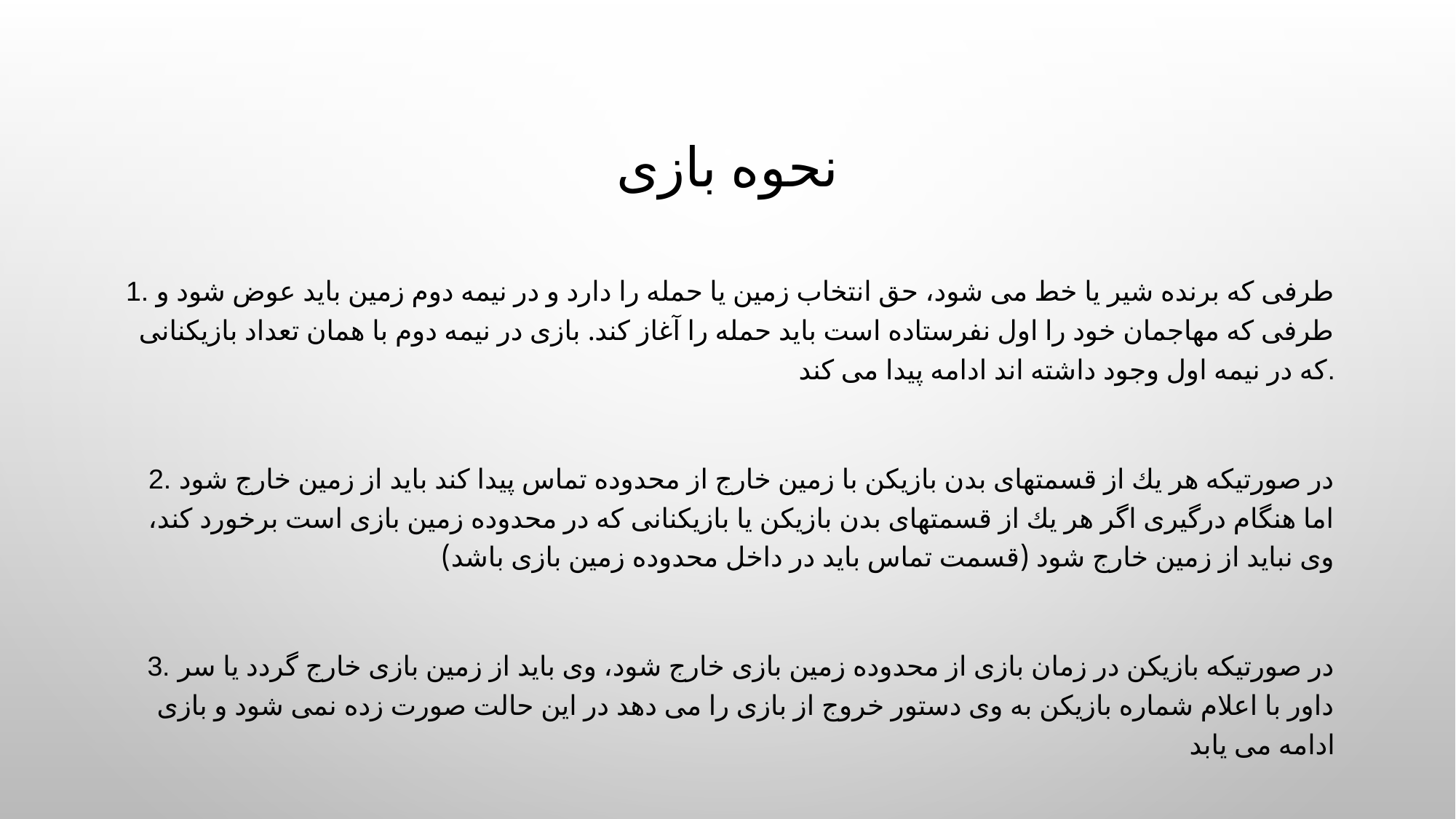

# نحوه بازی

1. طرفی كه برنده شیر یا خط می شود، حق انتخاب زمین یا حمله را دارد و در نیمه دوم زمین باید عوض شود و طرفی كه مهاجمان خود را اول نفرستاده است باید حمله را آغاز كند. بازی در نیمه دوم با همان تعداد بازیكنانی كه در نیمه اول وجود داشته اند ادامه پیدا می كند.

2. در صورتیكه هر یك از قسمتهای بدن بازیكن با زمین خارج از محدوده تماس پیدا كند باید از زمین خارج شود اما هنگام درگیری اگر هر یك از قسمتهای بدن بازیكن یا بازیكنانی كه در محدوده زمین بازی است برخورد كند، وی نباید از زمین خارج شود (قسمت تماس باید در داخل محدوده زمین بازی باشد)

3. در صورتیكه بازیكن در زمان بازی از محدوده زمین بازی خارج شود، وی باید از زمین بازی خارج گردد یا سر داور با اعلام شماره بازیكن به وی دستور خروج از بازی را می دهد در این حالت صورت زده نمی شود و بازی ادامه می یابد